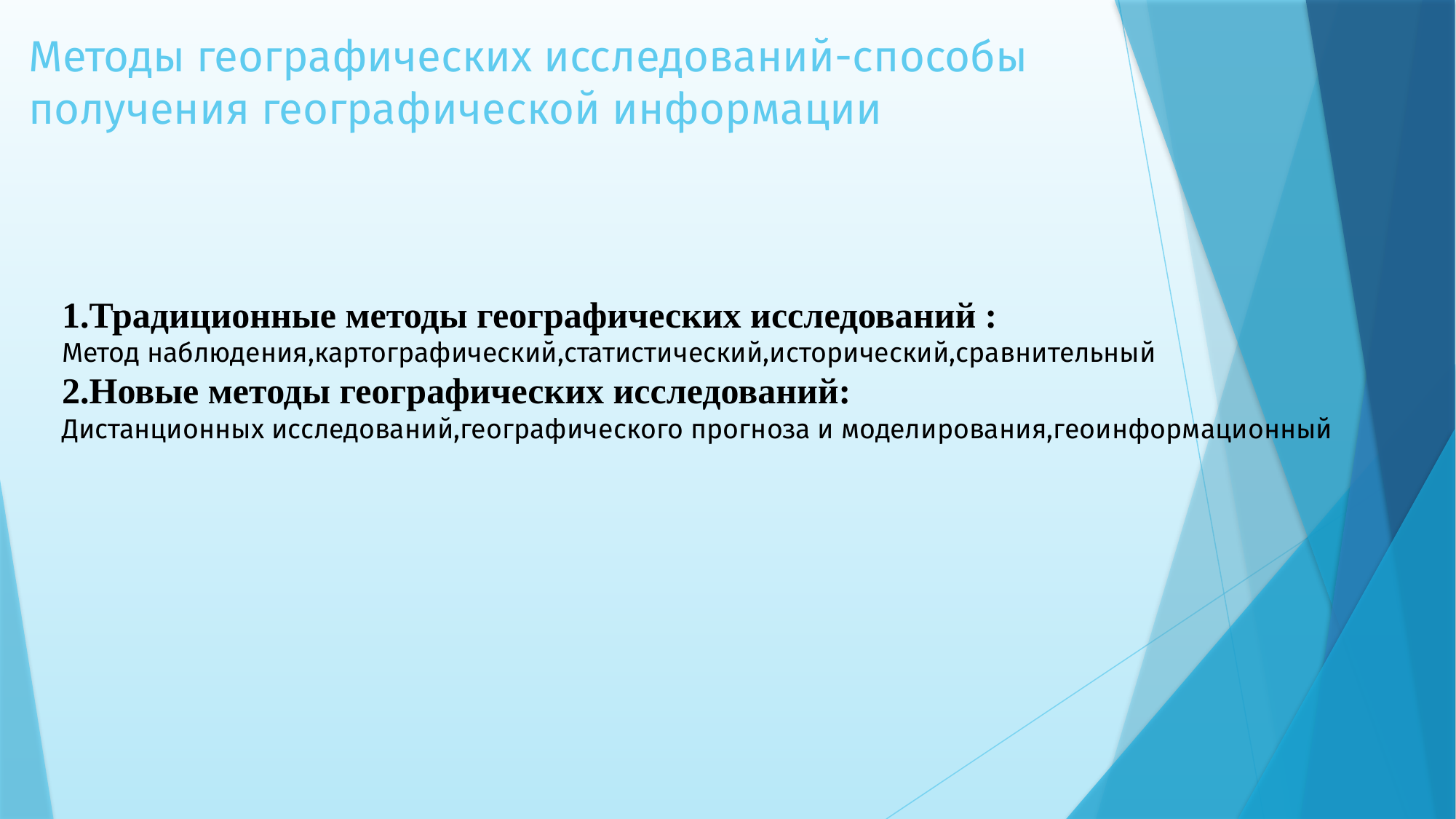

# Методы географических исследований-способы получения географической информации
1.Традиционные методы географических исследований :
Метод наблюдения,картографический,статистический,исторический,сравнительный
2.Новые методы географических исследований:
Дистанционных исследований,географического прогноза и моделирования,геоинформационный